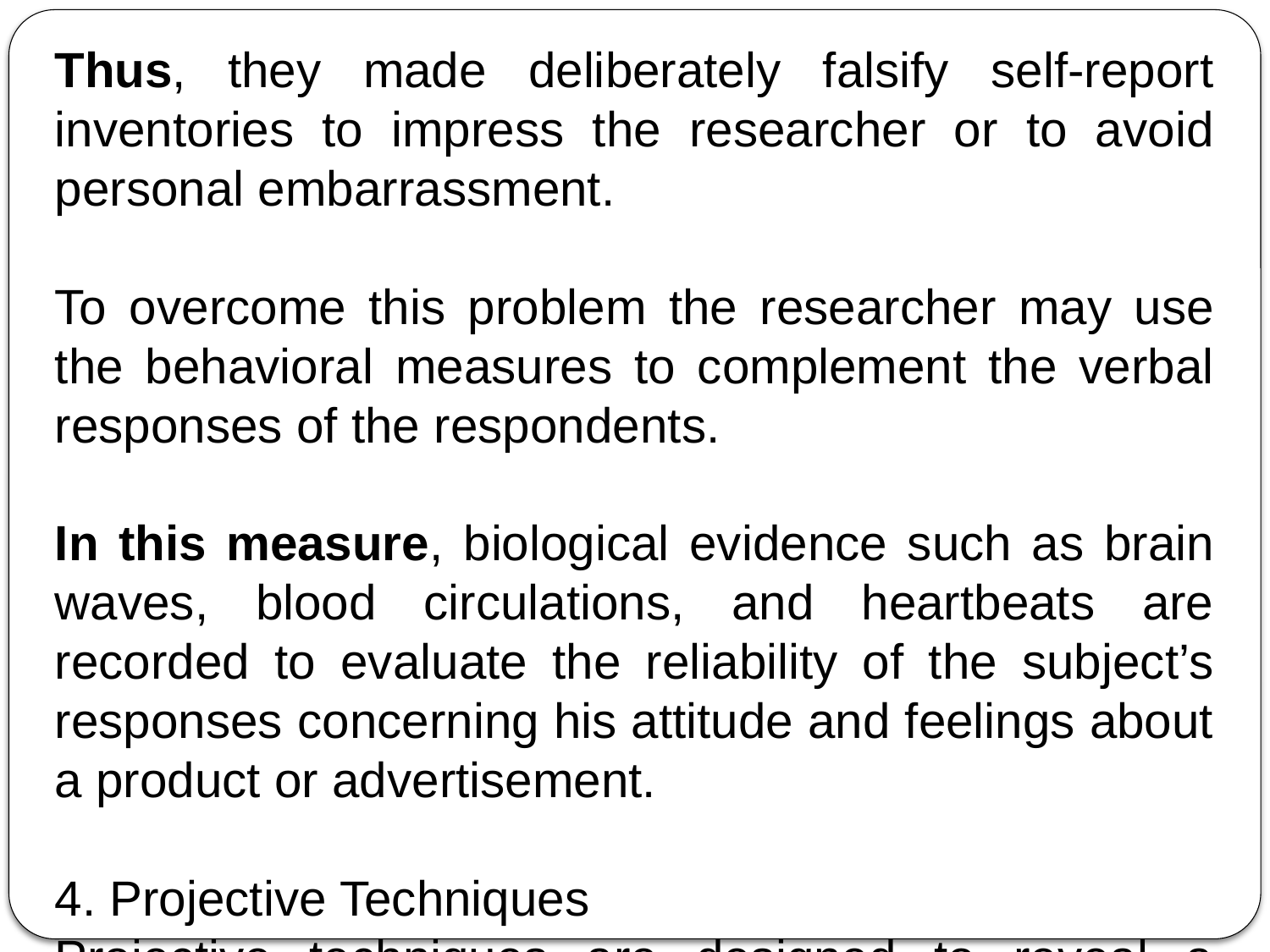

Thus, they made deliberately falsify self-report inventories to impress the researcher or to avoid personal embarrassment.

To overcome this problem the researcher may use the behavioral measures to complement the verbal responses of the respondents.

In this measure, biological evidence such as brain waves, blood circulations, and heartbeats are recorded to evaluate the reliability of the subject’s responses concerning his attitude and feelings about a product or advertisement.

4. Projective Techniques
Projective techniques are designed to reveal a person’s true feelings and motivations.